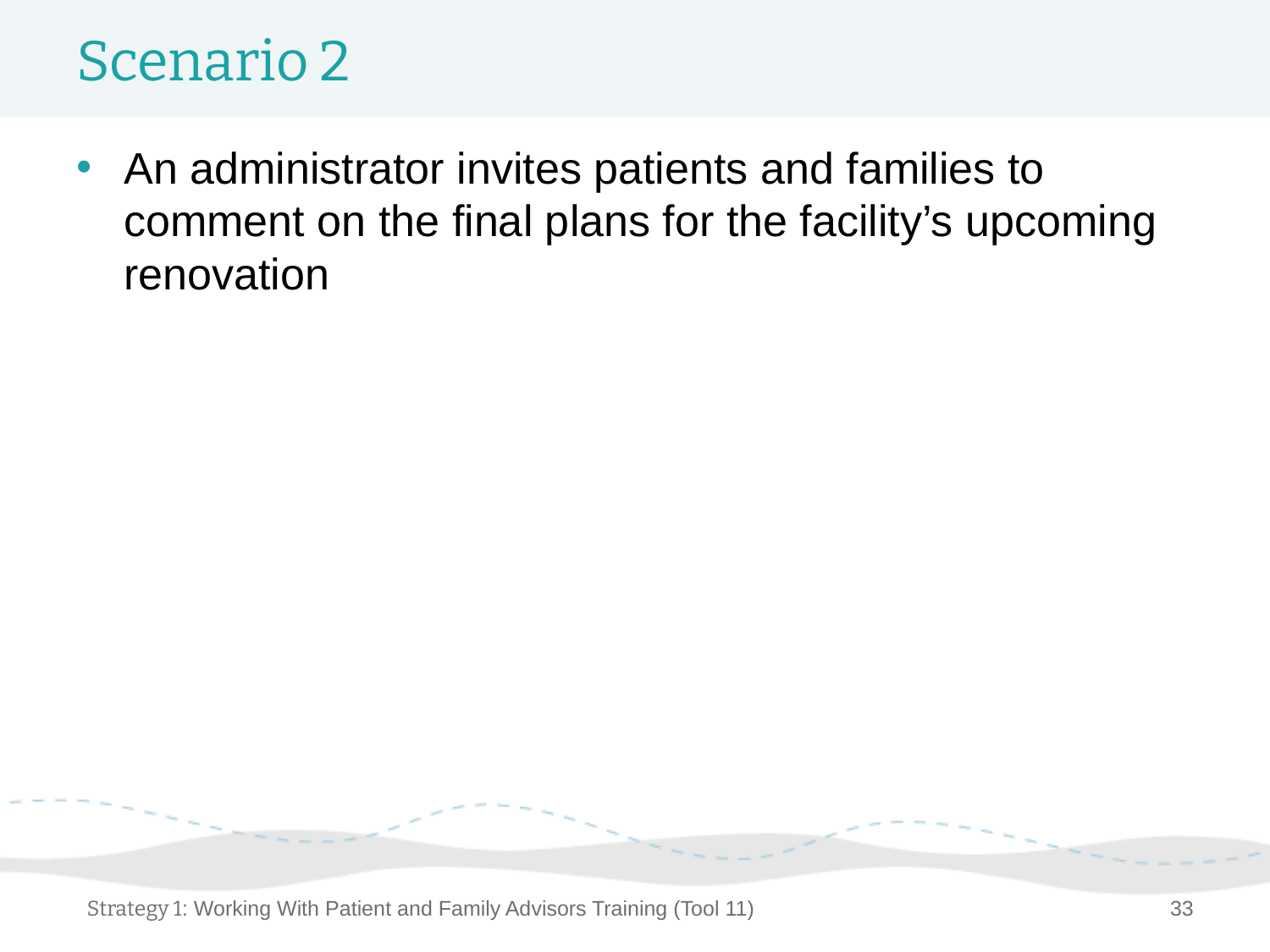

# Scenario 2
An administrator invites patients and families to comment on the final plans for the facility’s upcoming renovation
Strategy 1: Working With Patient and Family Advisors Training (Tool 11)
33